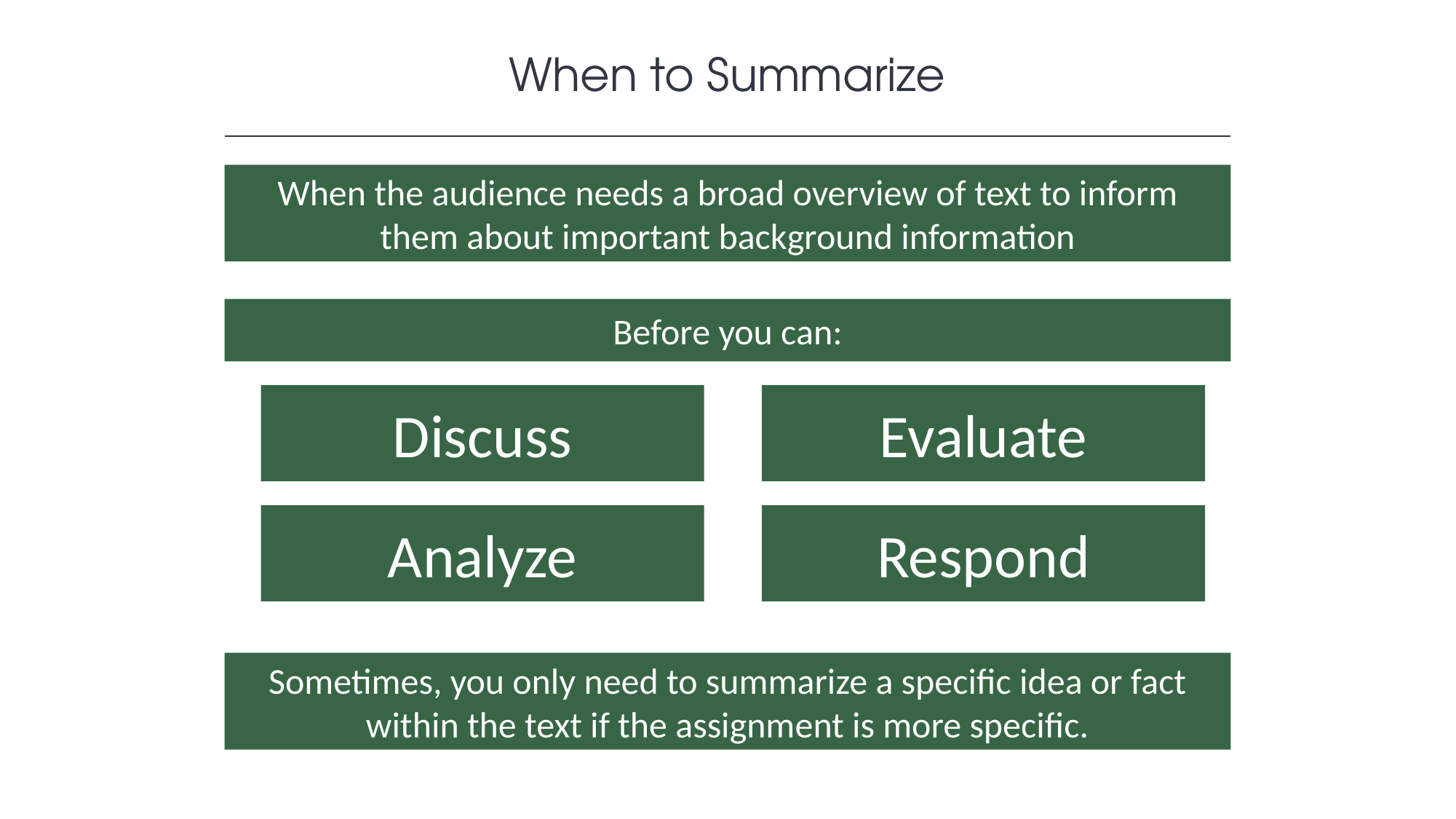

When to Summarize
HAWKES LEARNING
When the audience needs a broad overview of text to inform them about important background information
Before you can:
Discuss
Evaluate
Respond
Analyze
Sometimes, you only need to summarize a specific idea or fact within the text if the assignment is more specific.